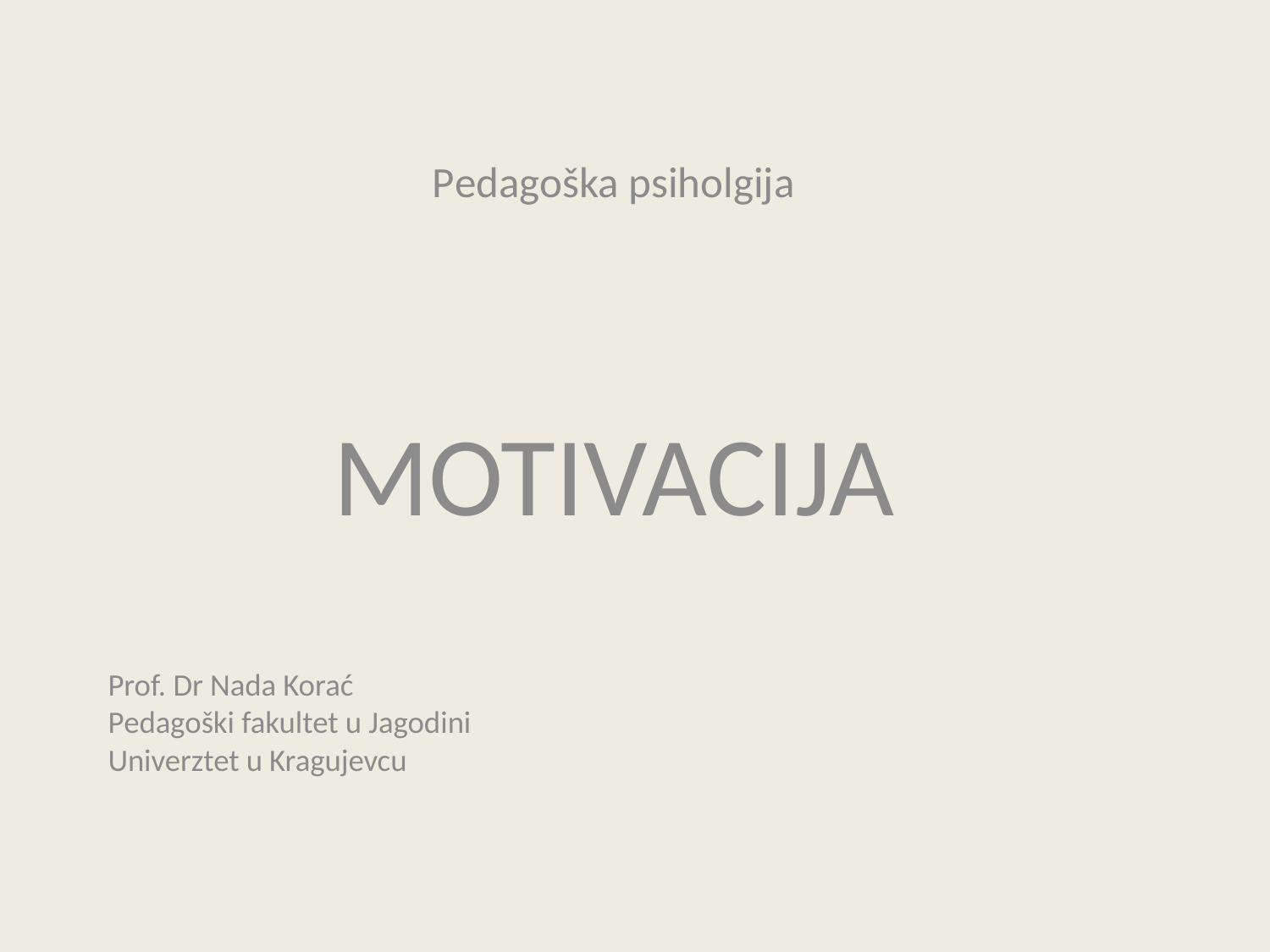

#
Pedagoška psiholgija

MOTIVACIJA

Prof. Dr Nada Korać
Pedagoški fakultet u Jagodini
Univerztet u Kragujevcu